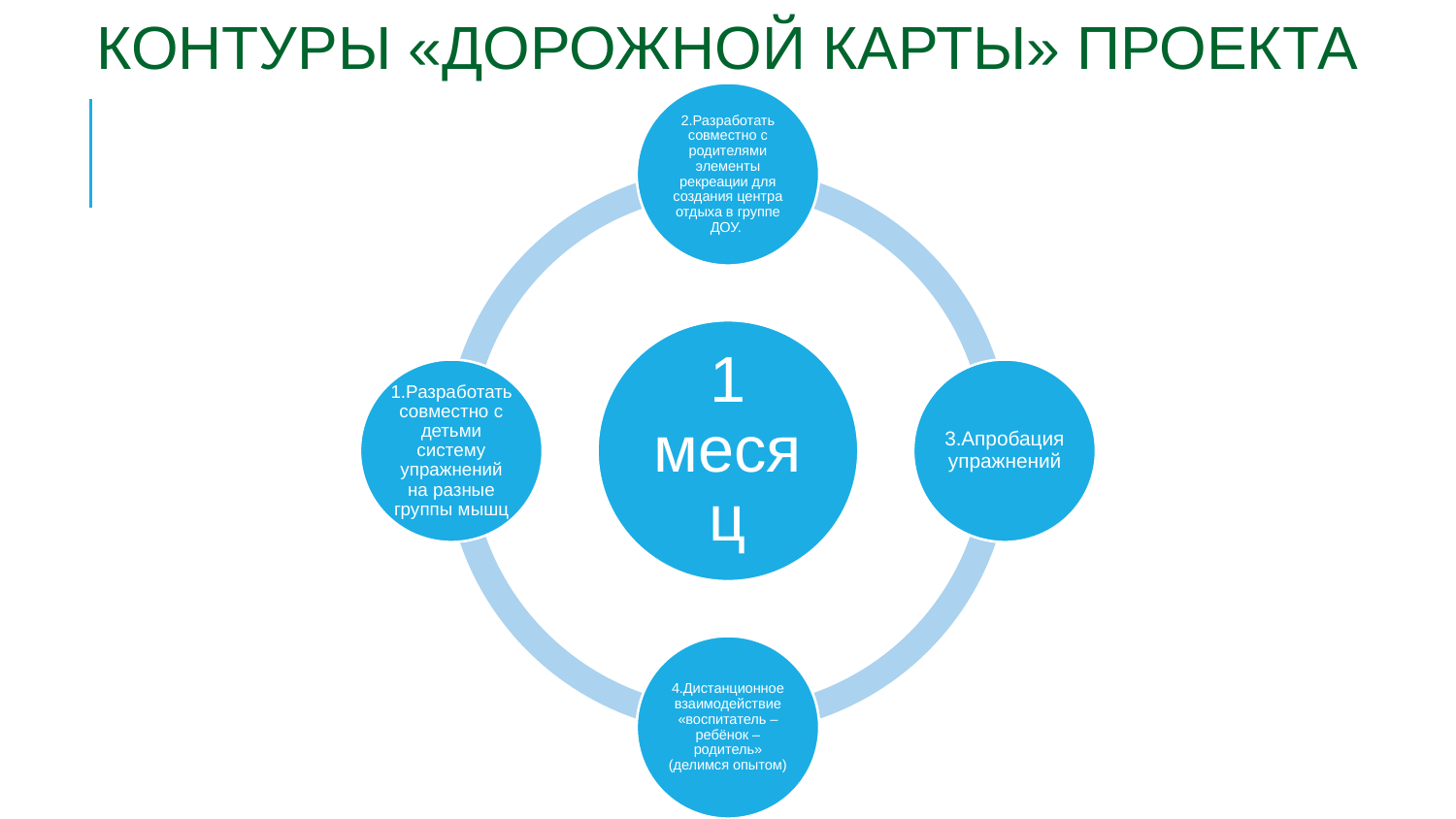

КОНТУРЫ «ДОРОЖНОЙ КАРТЫ» ПРОЕКТА
1 месяц
2.Разработать совместно с родителями элементы рекреации для создания центра отдыха в группе ДОУ.
3.Апробация упражнений
4.Дистанционное взаимодействие «воспитатель – ребёнок – родитель» (делимся опытом)
1.Разработать совместно с детьми систему упражнений на разные группы мышц